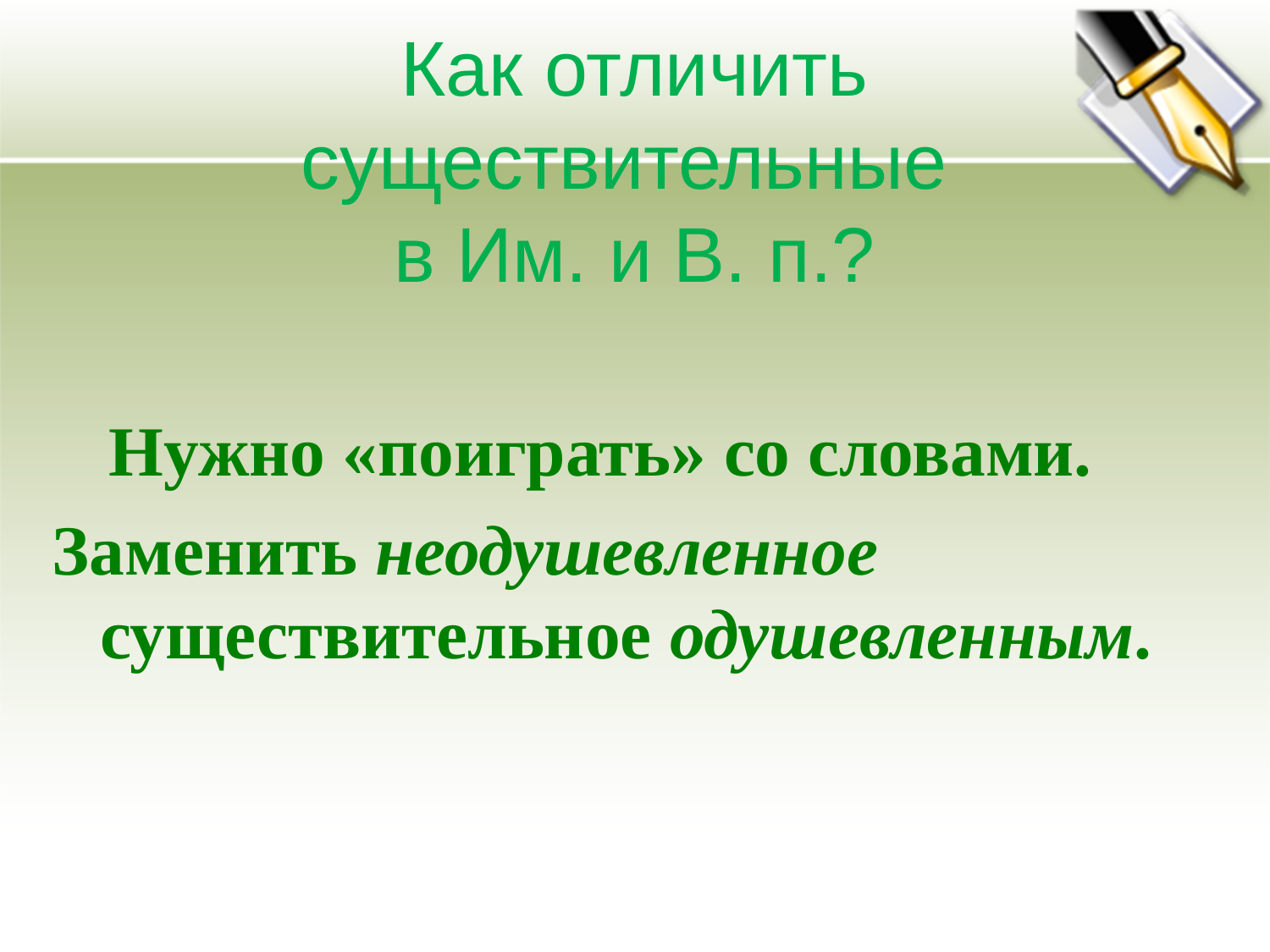

# Как отличить существительные в Им. и В. п.?

    Нужно «поиграть» со словами.
Заменить неодушевленное существительное одушевленным.